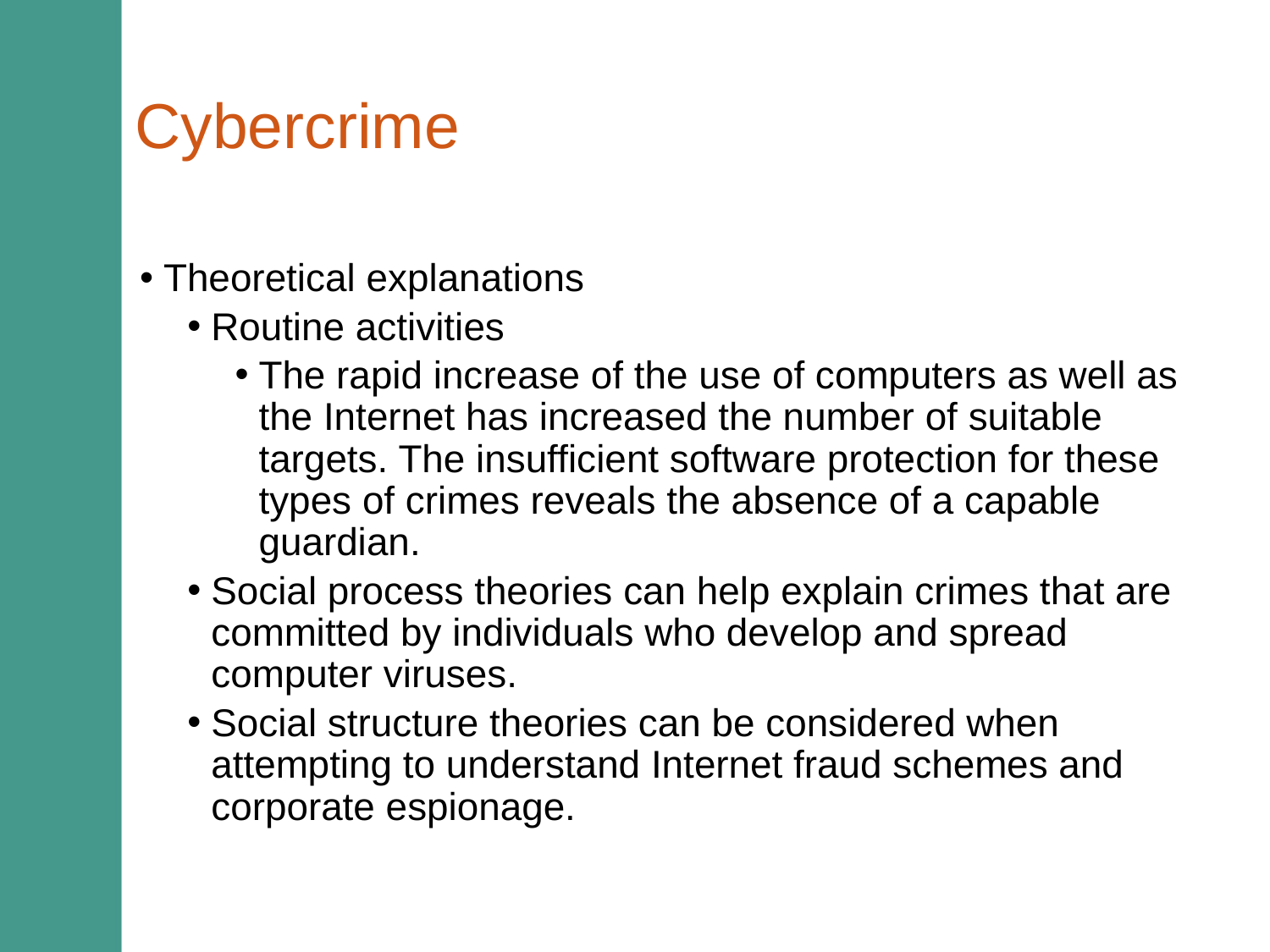

# Cybercrime
Theoretical explanations
Routine activities
The rapid increase of the use of computers as well as the Internet has increased the number of suitable targets. The insufficient software protection for these types of crimes reveals the absence of a capable guardian.
Social process theories can help explain crimes that are committed by individuals who develop and spread computer viruses.
Social structure theories can be considered when attempting to understand Internet fraud schemes and corporate espionage.